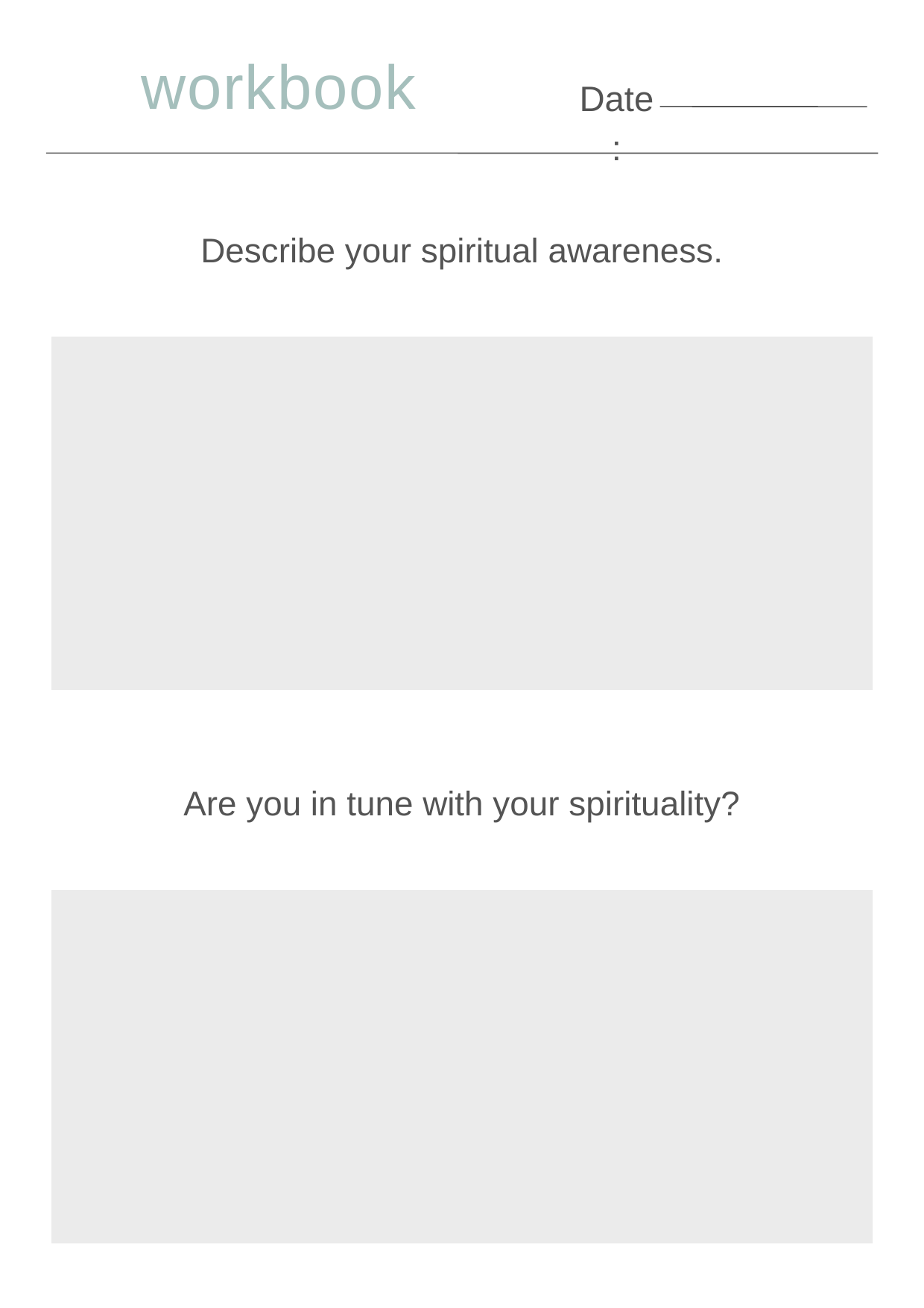

workbook
Date:

Describe your spiritual awareness.

Are you in tune with your spirituality?